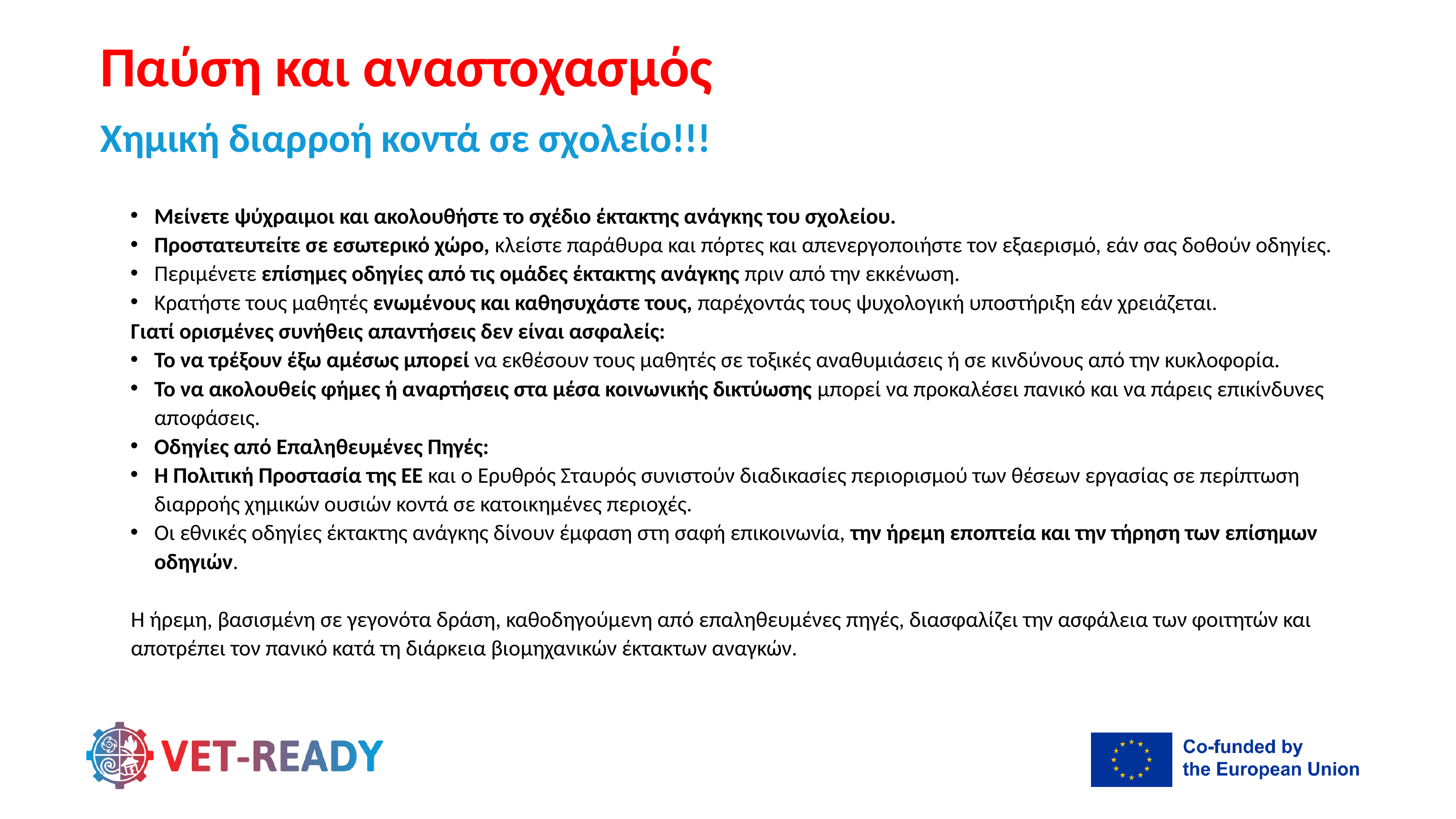

Παύση και αναστοχασμός
Χημική διαρροή κοντά σε σχολείο!!!
Μείνετε ψύχραιμοι και ακολουθήστε το σχέδιο έκτακτης ανάγκης του σχολείου.
Προστατευτείτε σε εσωτερικό χώρο, κλείστε παράθυρα και πόρτες και απενεργοποιήστε τον εξαερισμό, εάν σας δοθούν οδηγίες.
Περιμένετε επίσημες οδηγίες από τις ομάδες έκτακτης ανάγκης πριν από την εκκένωση.
Κρατήστε τους μαθητές ενωμένους και καθησυχάστε τους, παρέχοντάς τους ψυχολογική υποστήριξη εάν χρειάζεται.
Γιατί ορισμένες συνήθεις απαντήσεις δεν είναι ασφαλείς:
Το να τρέξουν έξω αμέσως μπορεί να εκθέσουν τους μαθητές σε τοξικές αναθυμιάσεις ή σε κινδύνους από την κυκλοφορία.
Το να ακολουθείς φήμες ή αναρτήσεις στα μέσα κοινωνικής δικτύωσης μπορεί να προκαλέσει πανικό και να πάρεις επικίνδυνες αποφάσεις.
Οδηγίες από Επαληθευμένες Πηγές:
Η Πολιτική Προστασία της ΕΕ και ο Ερυθρός Σταυρός συνιστούν διαδικασίες περιορισμού των θέσεων εργασίας σε περίπτωση διαρροής χημικών ουσιών κοντά σε κατοικημένες περιοχές.
Οι εθνικές οδηγίες έκτακτης ανάγκης δίνουν έμφαση στη σαφή επικοινωνία, την ήρεμη εποπτεία και την τήρηση των επίσημων οδηγιών.

Η ήρεμη, βασισμένη σε γεγονότα δράση, καθοδηγούμενη από επαληθευμένες πηγές, διασφαλίζει την ασφάλεια των φοιτητών και
αποτρέπει τον πανικό κατά τη διάρκεια βιομηχανικών έκτακτων αναγκών.